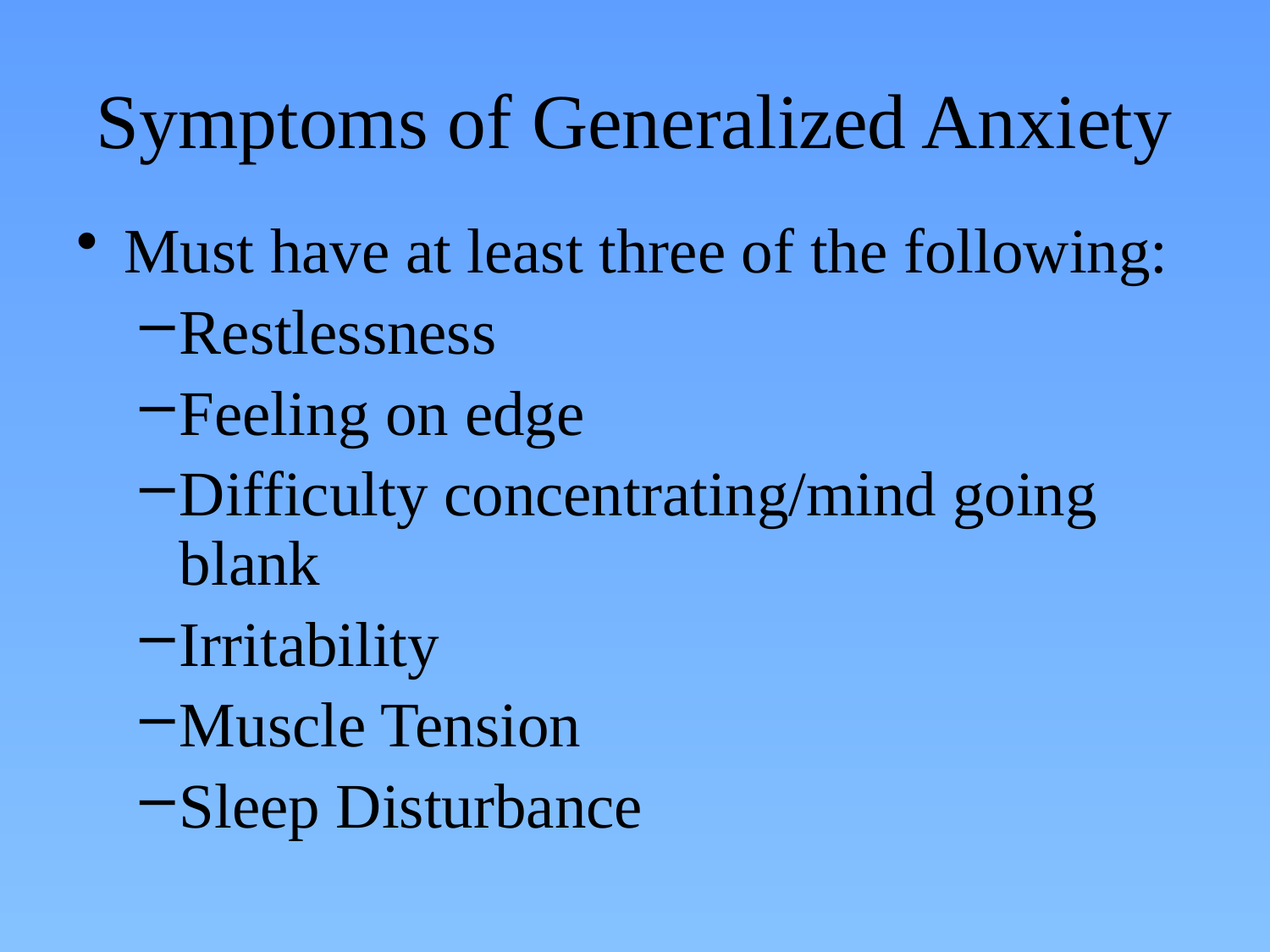

# Symptoms of Generalized Anxiety
Must have at least three of the following:
Restlessness
Feeling on edge
Difficulty concentrating/mind going blank
Irritability
Muscle Tension
Sleep Disturbance